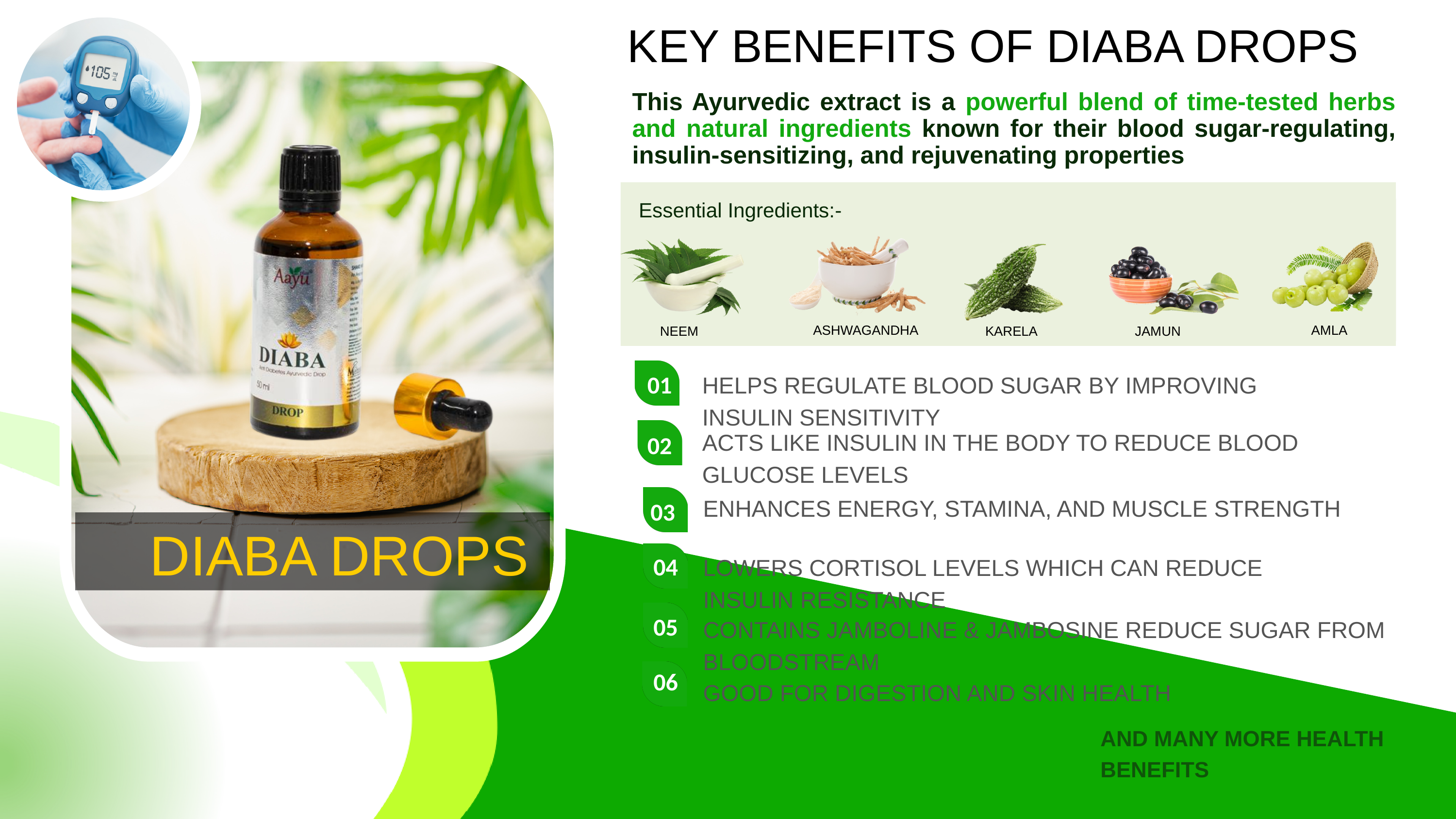

KEY BENEFITS OF DIABA DROPS

This Ayurvedic extract is a powerful blend of time-tested herbs and natural ingredients known for their blood sugar-regulating, insulin-sensitizing, and rejuvenating properties

Essential Ingredients:-

ASHWAGANDHA
AMLA
NEEM
KARELA
JAMUN

01
HELPS REGULATE BLOOD SUGAR BY IMPROVING INSULIN SENSITIVITY

ACTS LIKE INSULIN IN THE BODY TO REDUCE BLOOD GLUCOSE LEVELS
02

ENHANCES ENERGY, STAMINA, AND MUSCLE STRENGTH
03

DIABA DROPS

04
LOWERS CORTISOL LEVELS WHICH CAN REDUCE INSULIN RESISTANCE

05
CONTAINS JAMBOLINE & JAMBOSINE REDUCE SUGAR FROM BLOODSTREAM

06
GOOD FOR DIGESTION AND SKIN HEALTH
AND MANY MORE HEALTH BENEFITS